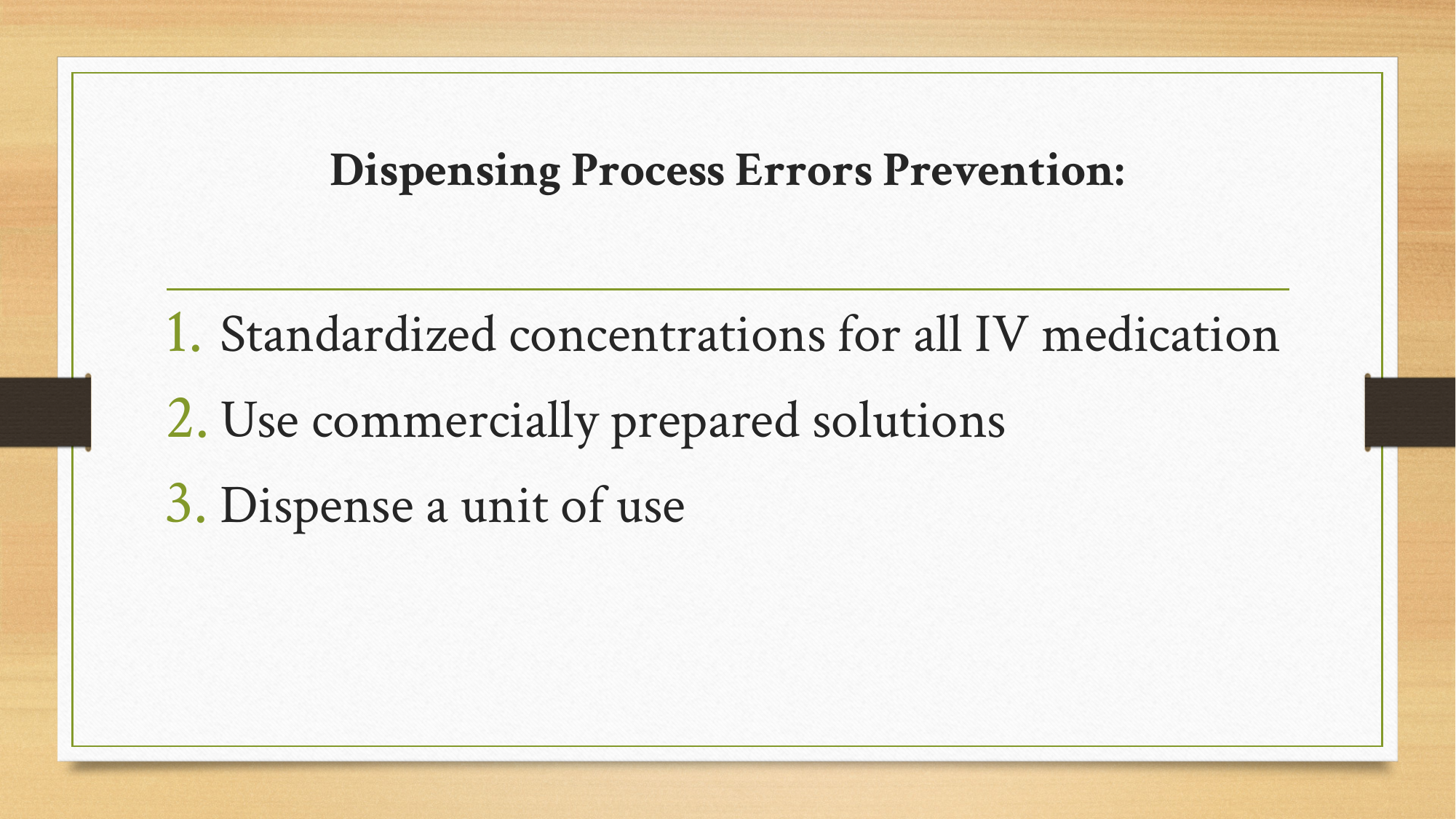

# Dispensing Process Errors Prevention:
Standardized concentrations for all IV medication
Use commercially prepared solutions
Dispense a unit of use